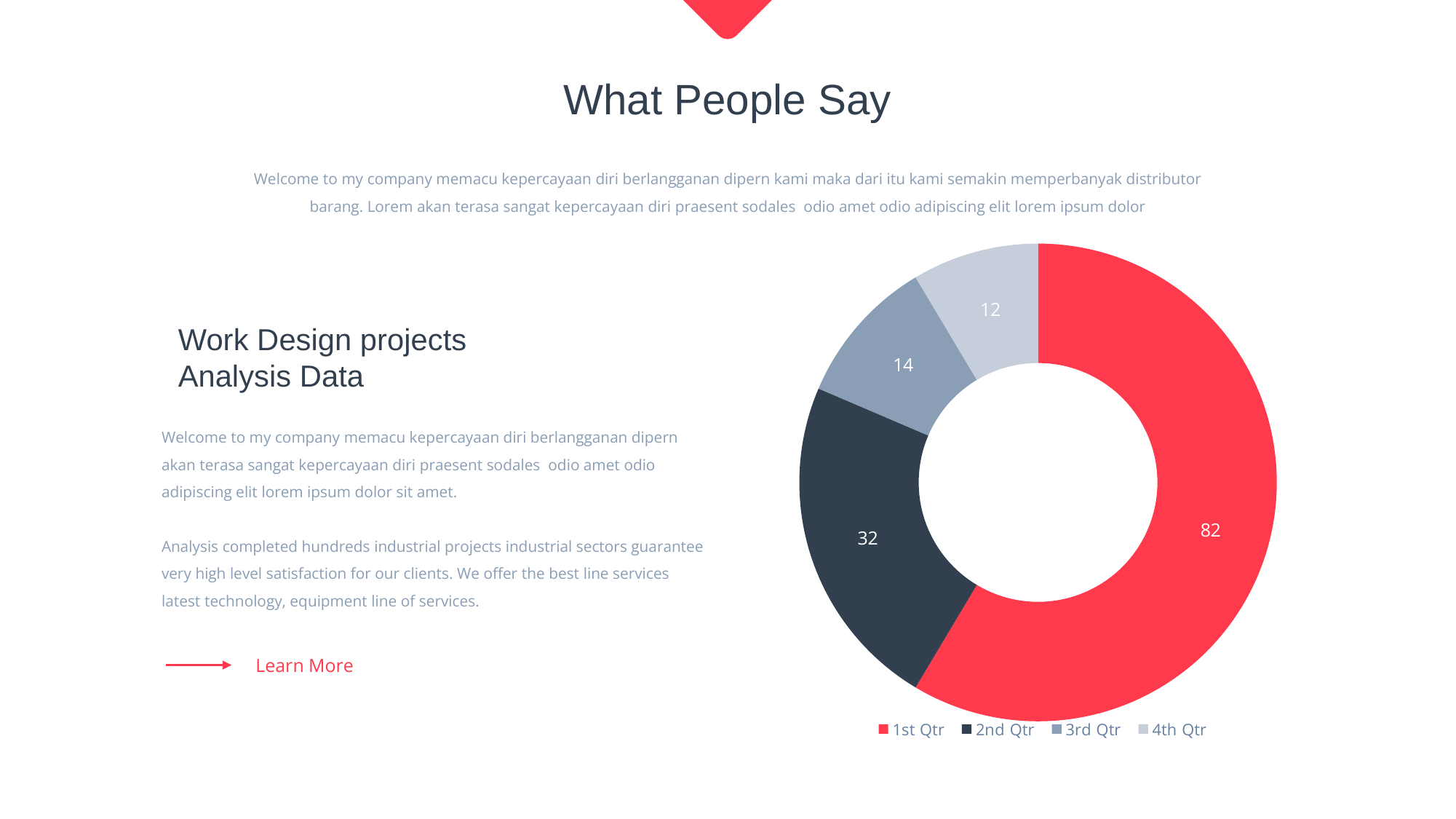

What People Say
Welcome to my company memacu kepercayaan diri berlangganan dipern kami maka dari itu kami semakin memperbanyak distributor barang. Lorem akan terasa sangat kepercayaan diri praesent sodales  odio amet odio adipiscing elit lorem ipsum dolor

### Chart

| Category | Sales |
|---|---|
| 1st Qtr | 82.0 |
| 2nd Qtr | 32.0 |
| 3rd Qtr | 14.0 |
| 4th Qtr | 12.0 |
Work Design projects
Analysis Data
Welcome to my company memacu kepercayaan diri berlangganan dipern akan terasa sangat kepercayaan diri praesent sodales  odio amet odio adipiscing elit lorem ipsum dolor sit amet.

Analysis completed hundreds industrial projects industrial sectors guarantee very high level satisfaction for our clients. We offer the best line services
latest technology, equipment line of services.
Learn More